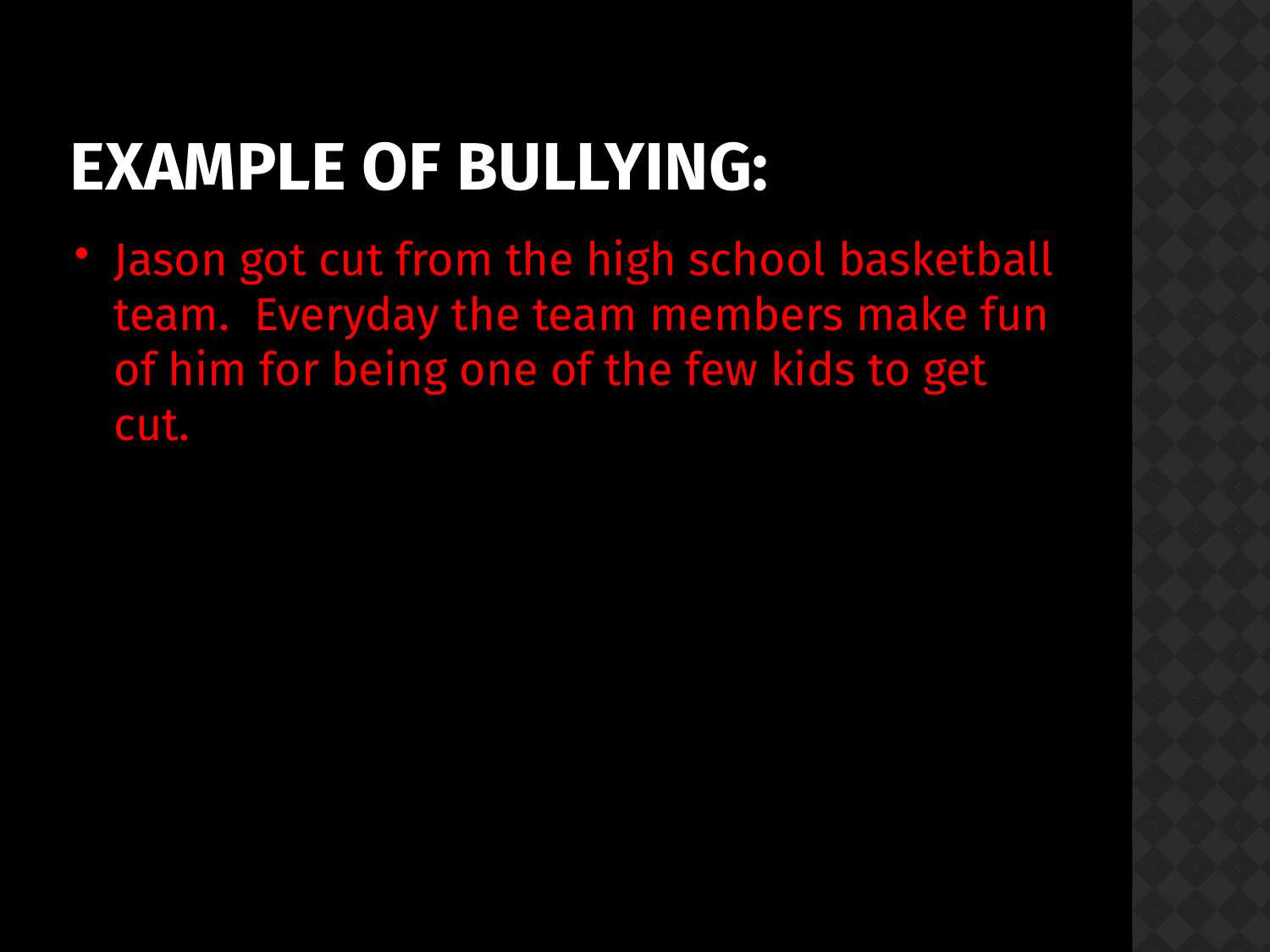

# Example of Bullying:
Jason got cut from the high school basketball team.  Everyday the team members make fun of him for being one of the few kids to get cut.